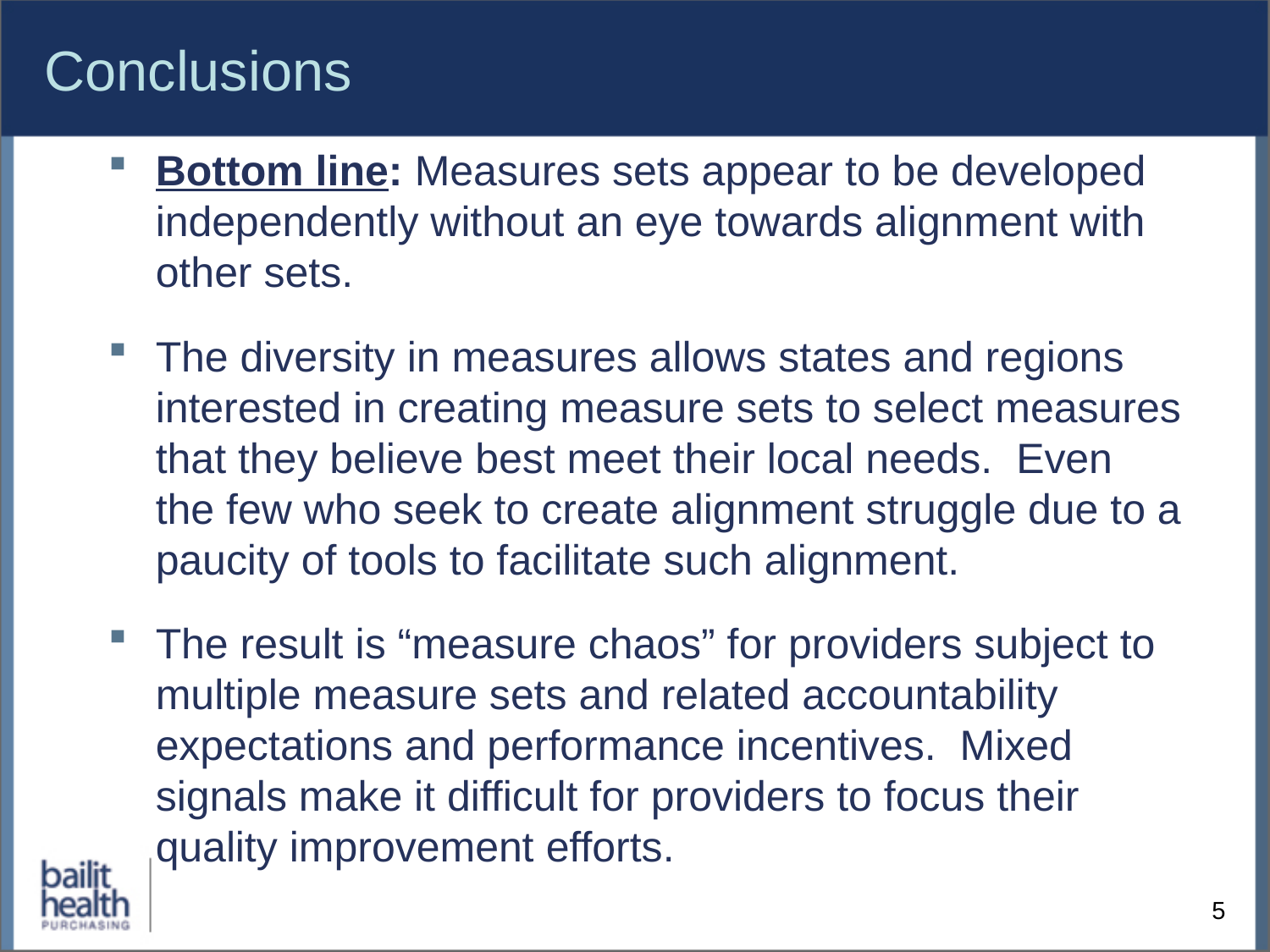

# Conclusions
Bottom line: Measures sets appear to be developed independently without an eye towards alignment with other sets.

The diversity in measures allows states and regions interested in creating measure sets to select measures that they believe best meet their local needs.  Even the few who seek to create alignment struggle due to a paucity of tools to facilitate such alignment.

The result is “measure chaos” for providers subject to multiple measure sets and related accountability expectations and performance incentives.  Mixed signals make it difficult for providers to focus their quality improvement efforts.

5